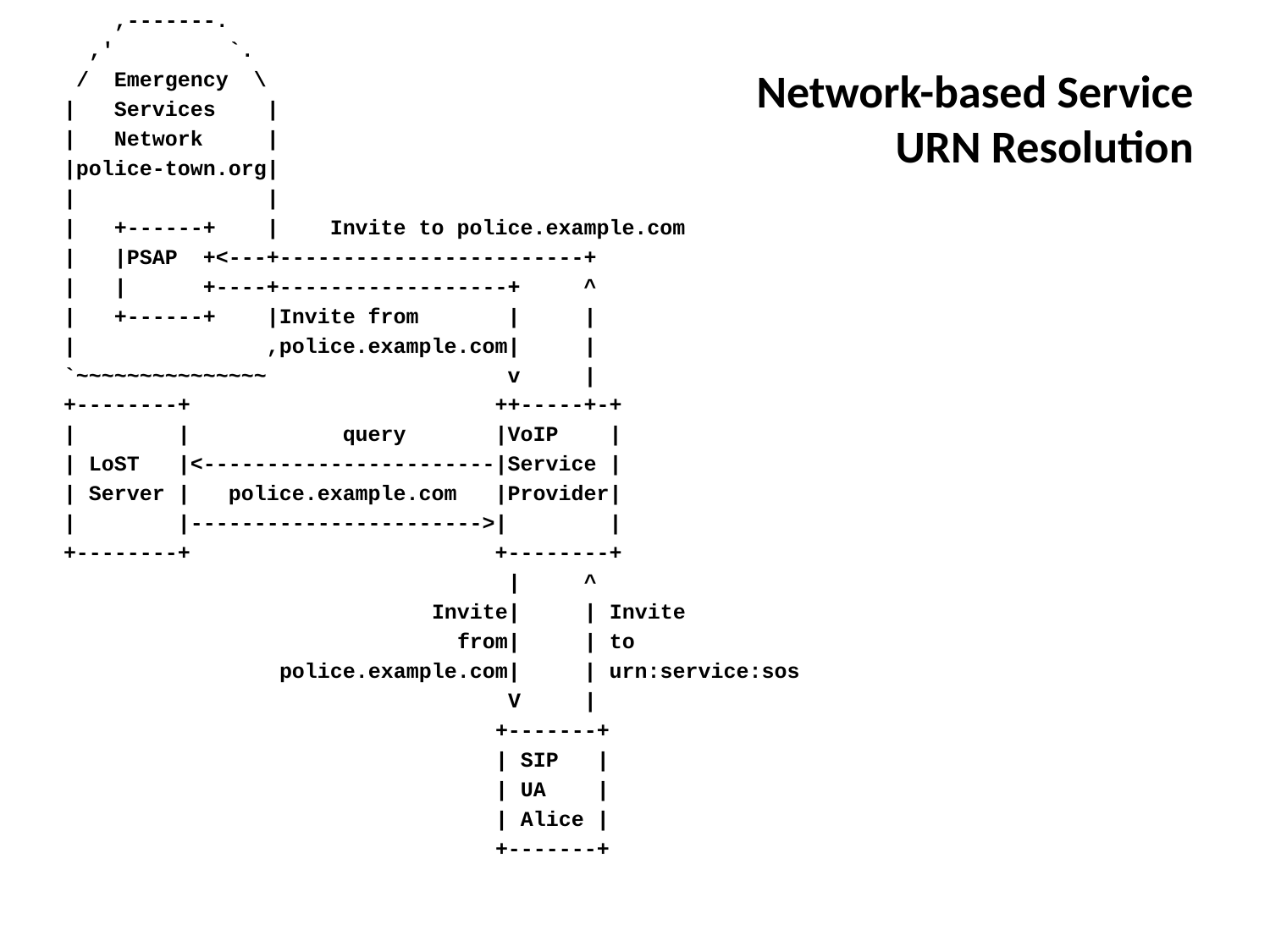

,-------.
      ,'         `.
     /  Emergency  \
    |   Services    |
    |   Network     |
    |police-town.org|
    |               |
    |   +------+    |    Invite to police.example.com
    |   |PSAP  +<---+------------------------+
    |   |      +----+------------------+     ^
    |   +------+    |Invite from       |     |
    |               ,police.example.com|     |
    `~~~~~~~~~~~~~~~                   v     |
    +--------+                        ++-----+-+
    |        |            query       |VoIP    |
    | LoST   |<-----------------------|Service |
    | Server |   police.example.com   |Provider|
    |        |----------------------->|        |
    +--------+                        +--------+
                                       |     ^
                                 Invite|     | Invite
                                   from|     | to
                     police.example.com|     | urn:service:sos
                                       V     |
                                      +-------+
                                      | SIP   |
                                      | UA    |
                                      | Alice |
                                      +-------+
# Network-based Service URN Resolution